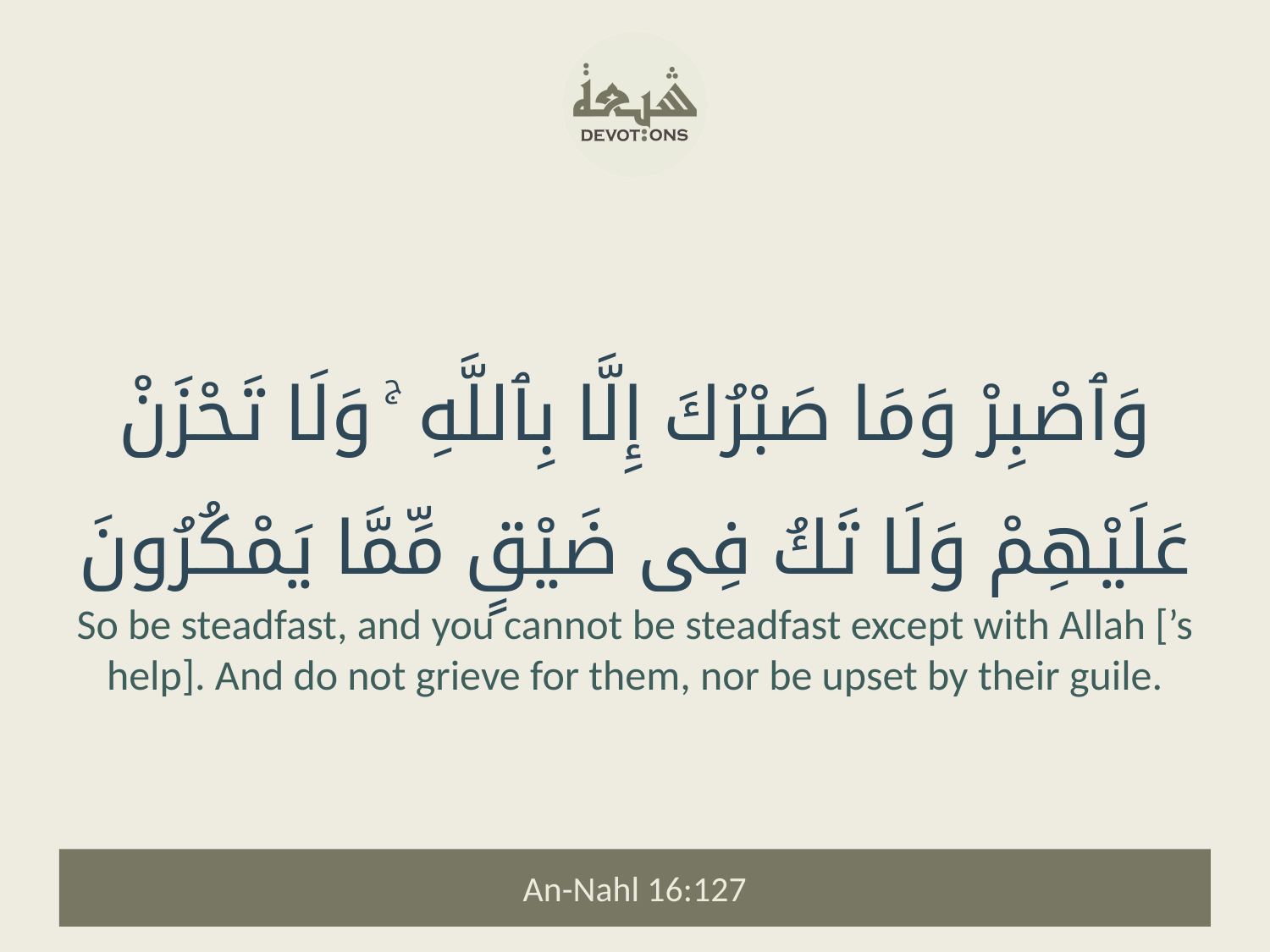

وَٱصْبِرْ وَمَا صَبْرُكَ إِلَّا بِٱللَّهِ ۚ وَلَا تَحْزَنْ عَلَيْهِمْ وَلَا تَكُ فِى ضَيْقٍ مِّمَّا يَمْكُرُونَ
So be steadfast, and you cannot be steadfast except with Allah [’s help]. And do not grieve for them, nor be upset by their guile.
An-Nahl 16:127